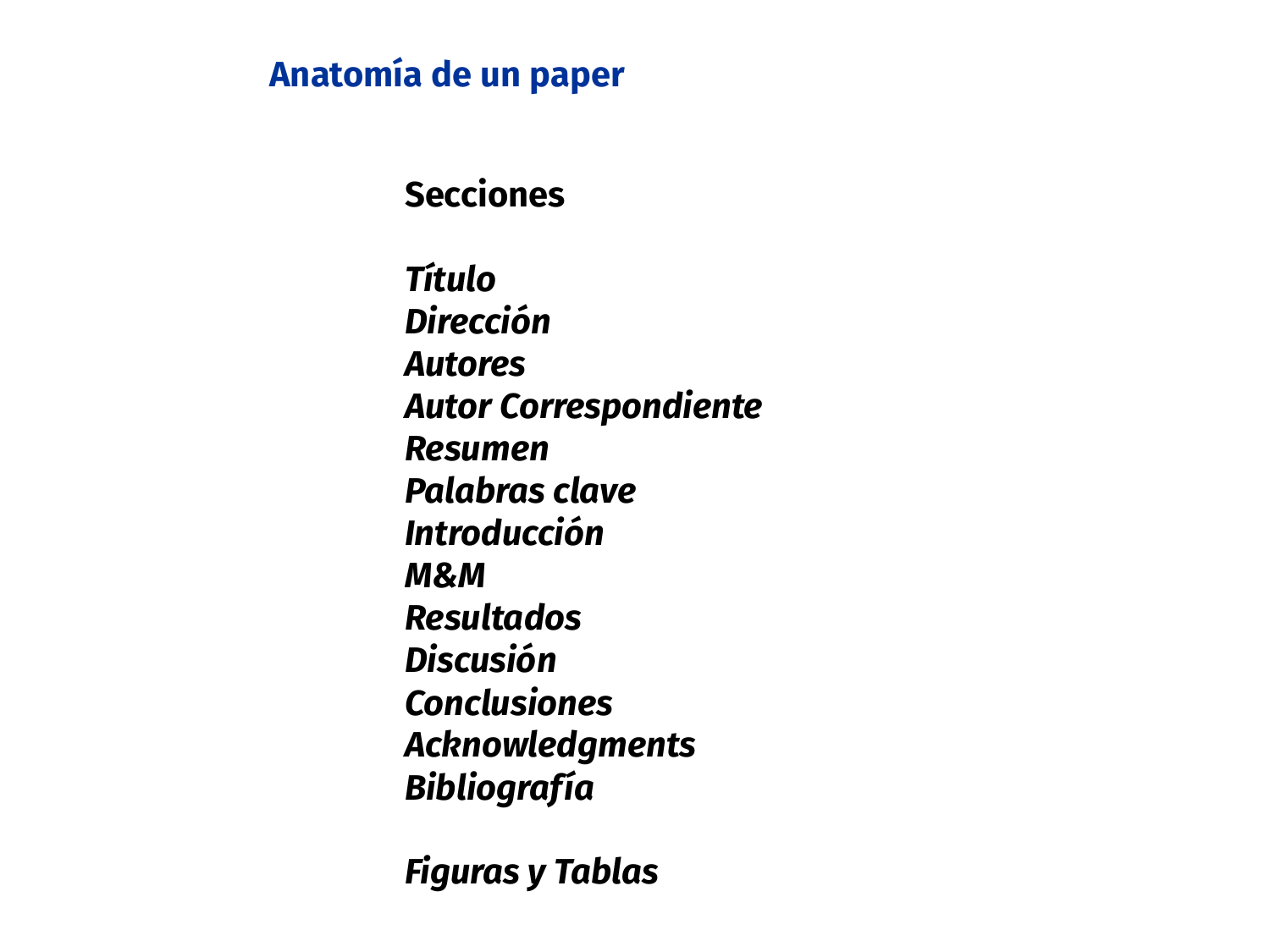

Anatomía de un paper
Secciones

Título
Dirección
Autores
Autor Correspondiente
Resumen
Palabras clave
Introducción
M&M
Resultados
Discusión
Conclusiones
Acknowledgments
Bibliografía

Figuras y Tablas